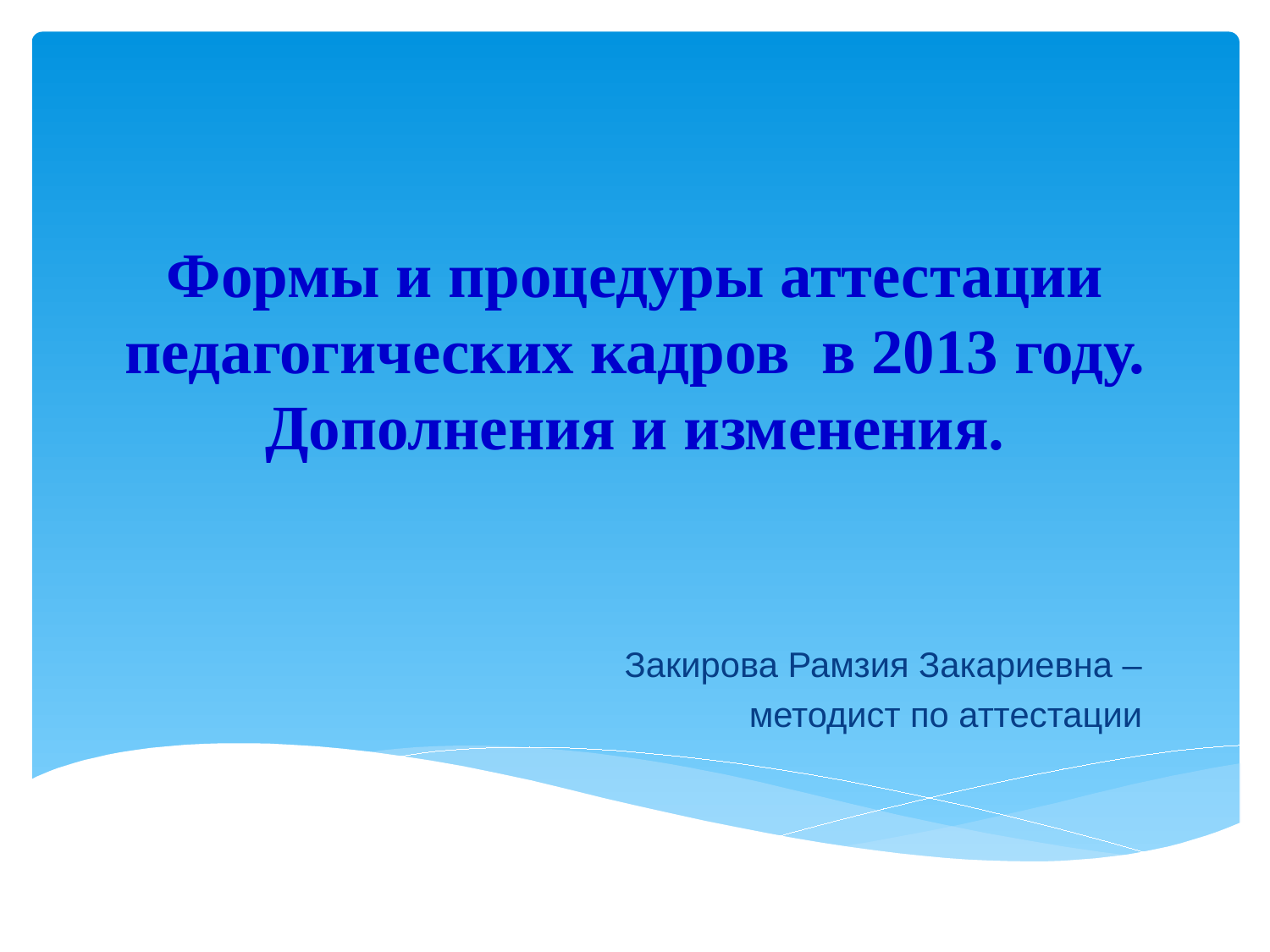

# Формы и процедуры аттестации педагогических кадров  в 2013 году. Дополнения и изменения.
Закирова Рамзия Закариевна –
методист по аттестации